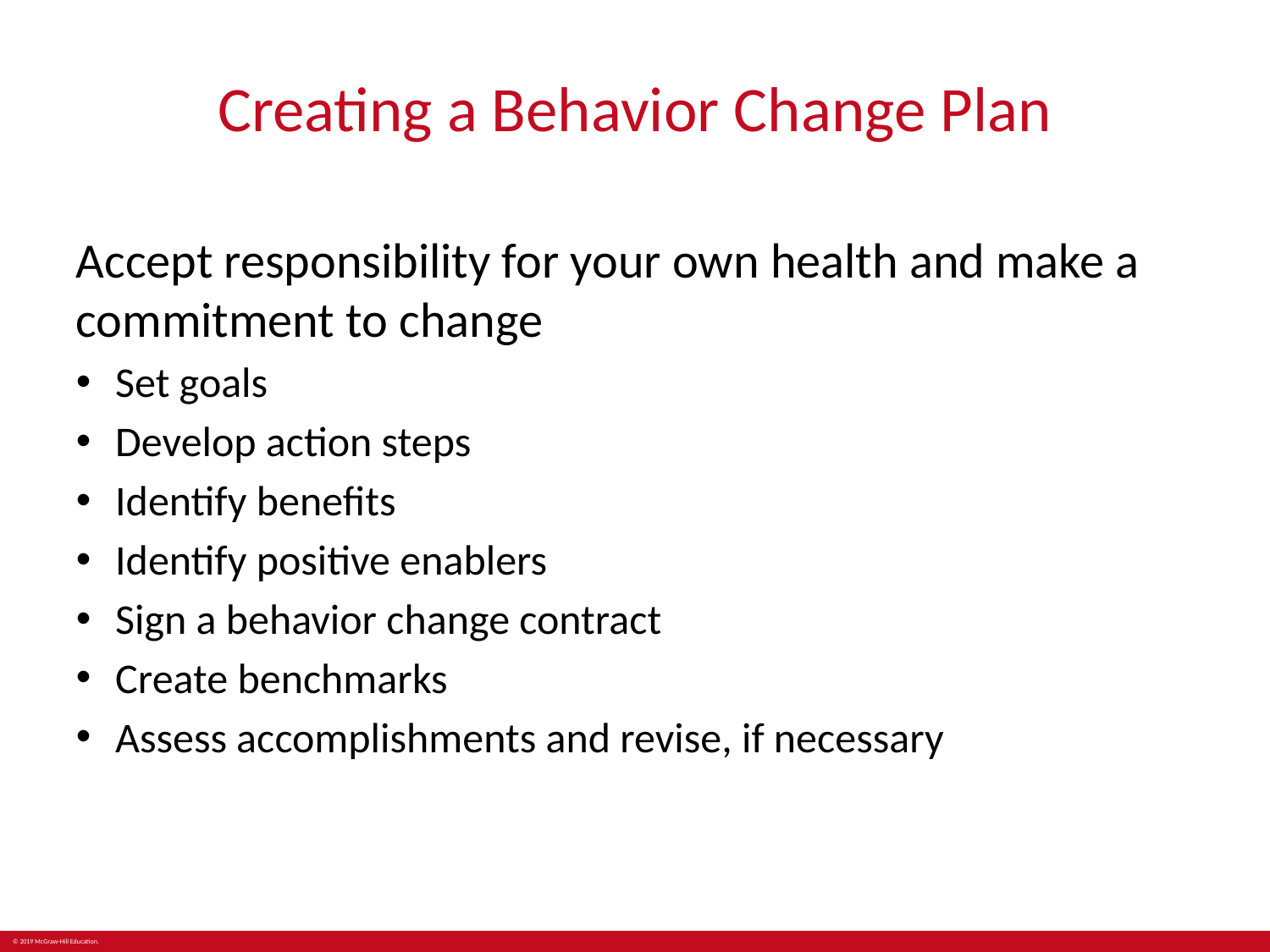

# Creating a Behavior Change Plan
Accept responsibility for your own health and make a commitment to change
Set goals
Develop action steps
Identify benefits
Identify positive enablers
Sign a behavior change contract
Create benchmarks
Assess accomplishments and revise, if necessary